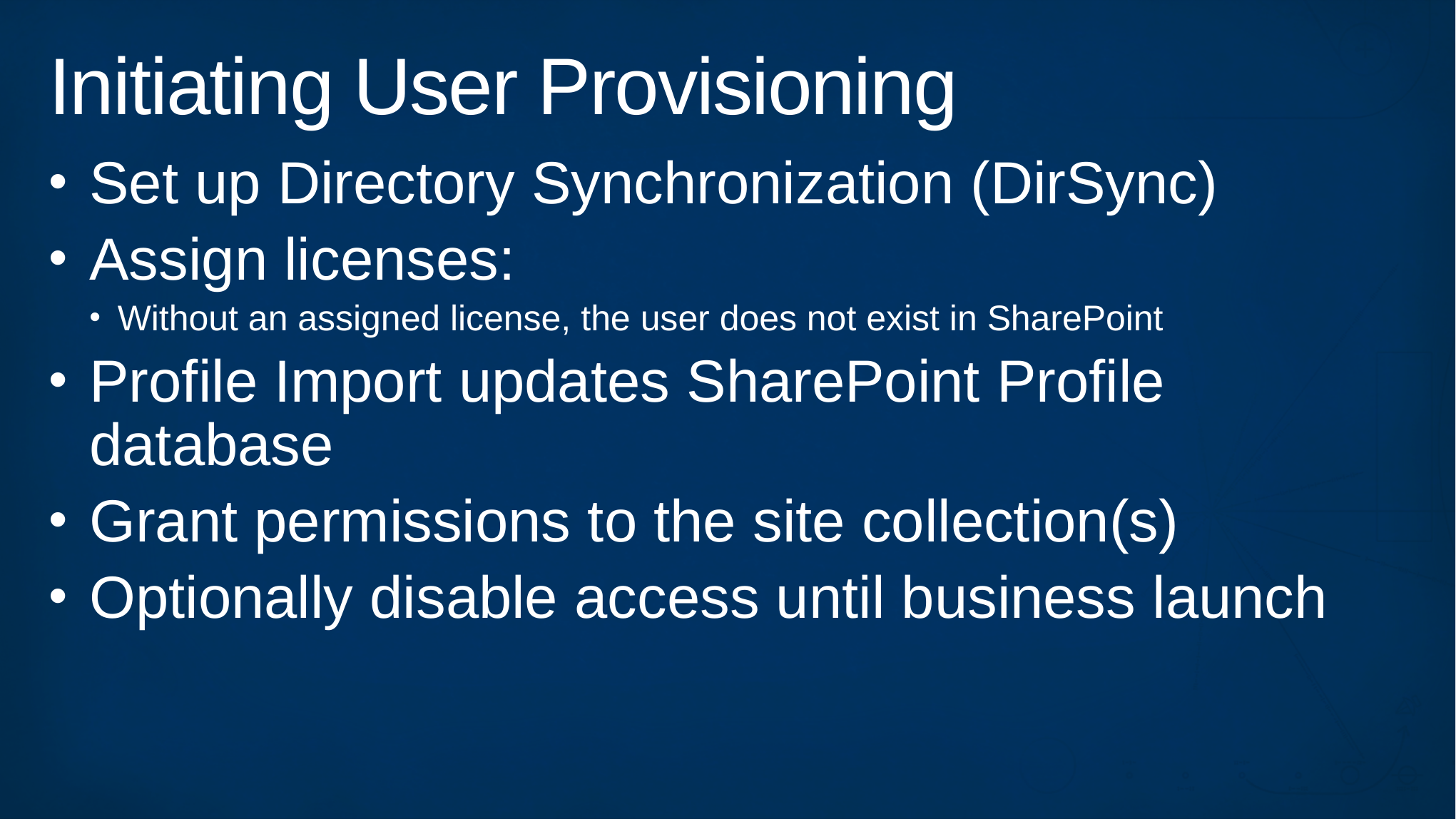

# Initiating User Provisioning
Set up Directory Synchronization (DirSync)
Assign licenses:
Without an assigned license, the user does not exist in SharePoint
Profile Import updates SharePoint Profile database
Grant permissions to the site collection(s)
Optionally disable access until business launch